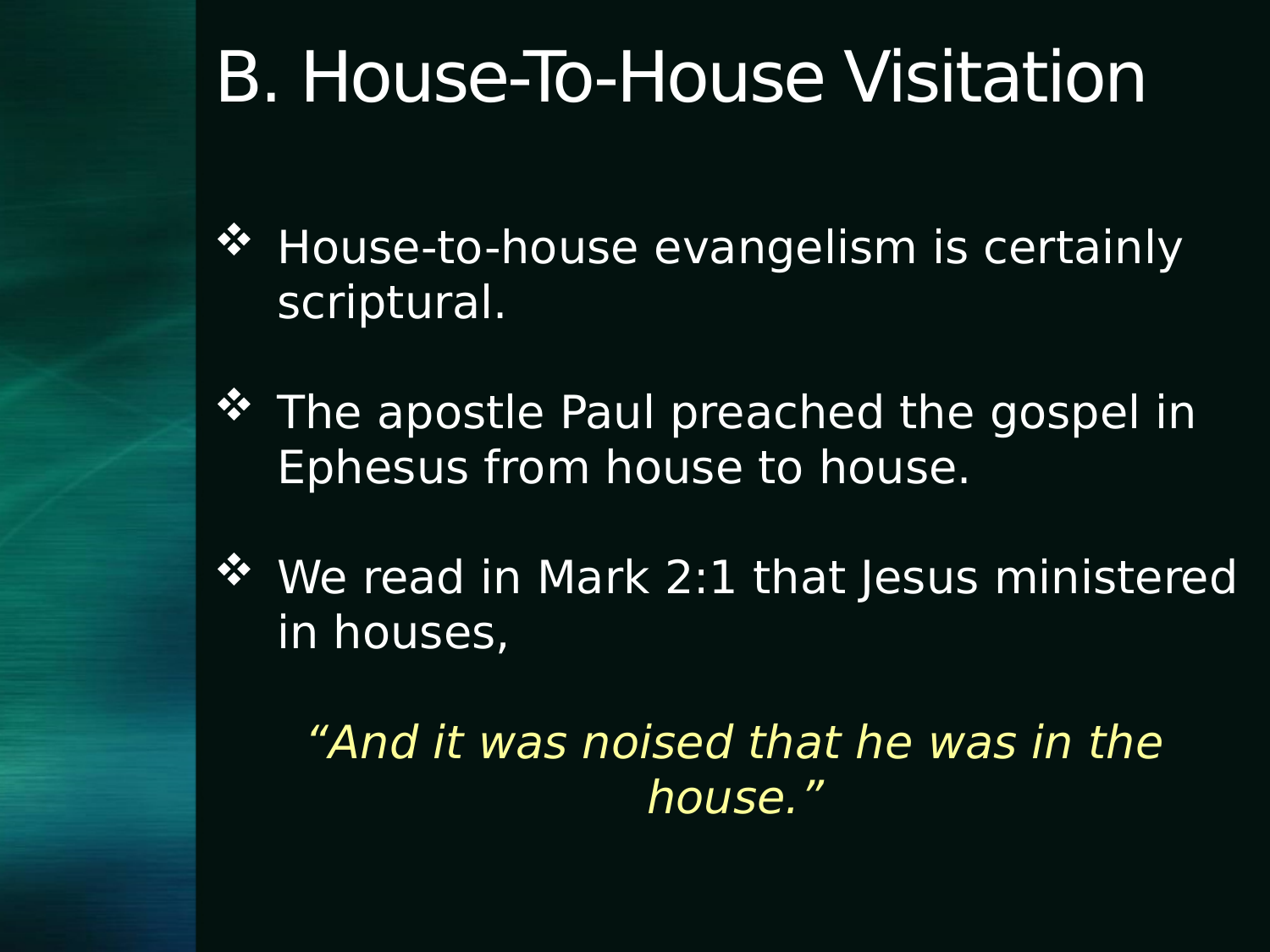

# B. House-To-House Visitation
House-to-house evangelism is certainly scriptural.

The apostle Paul preached the gospel in Ephesus from house to house.

We read in Mark 2:1 that Jesus ministered in houses,

“And it was noised that he was in the house.”